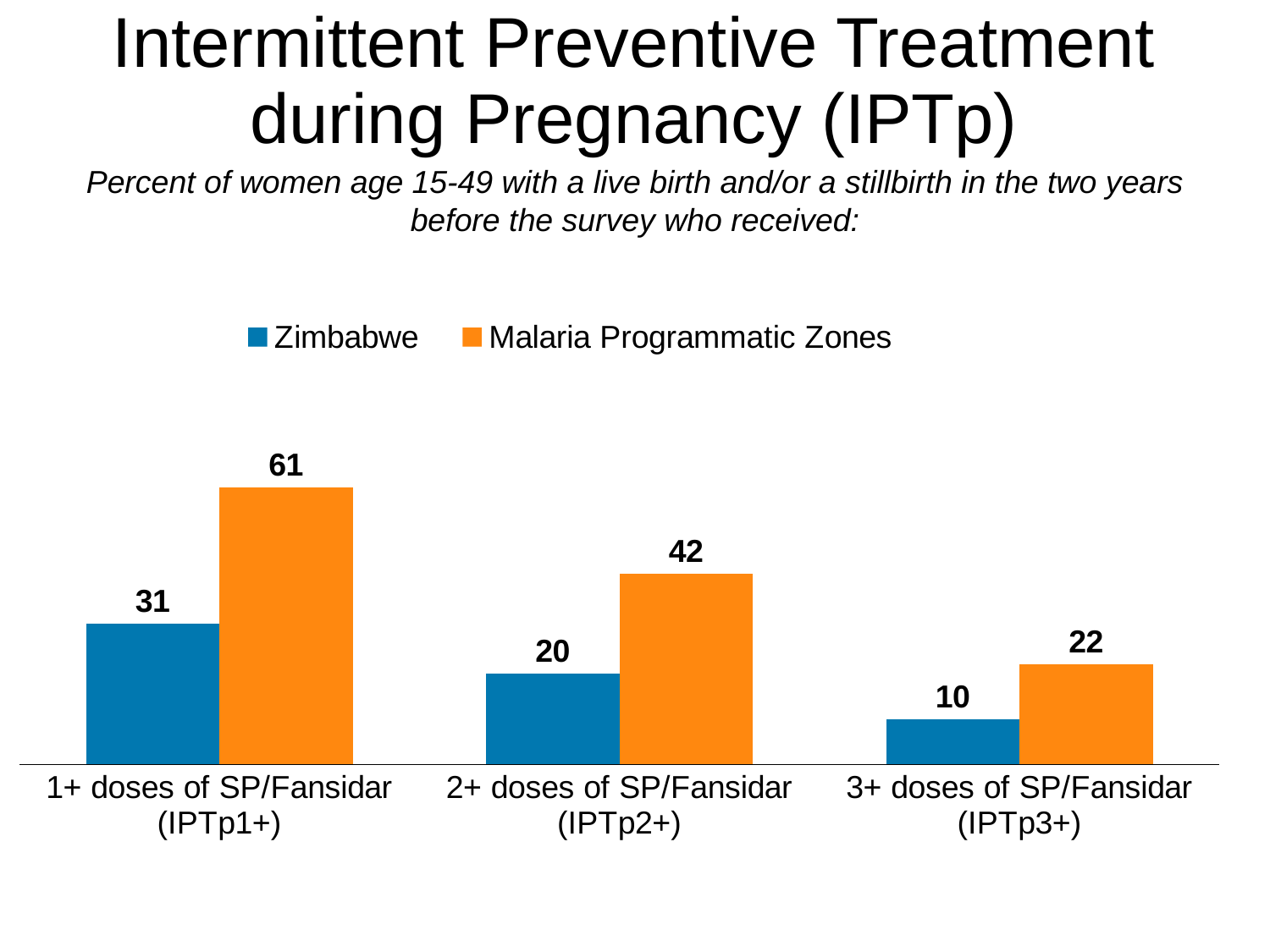

# Intermittent Preventive Treatment during Pregnancy (IPTp)
Percent of women age 15-49 with a live birth and/or a stillbirth in the two years before the survey who received:

### Chart

| Category | Zimbabwe | Malaria Programmatic Zones |
|---|---|---|
| 1+ doses of SP/Fansidar
(IPTp1+) | 31.0 | 61.0 |
| 2+ doses of SP/Fansidar
(IPTp2+) | 20.0 | 42.0 |
| 3+ doses of SP/Fansidar
(IPTp3+) | 10.0 | 22.0 |